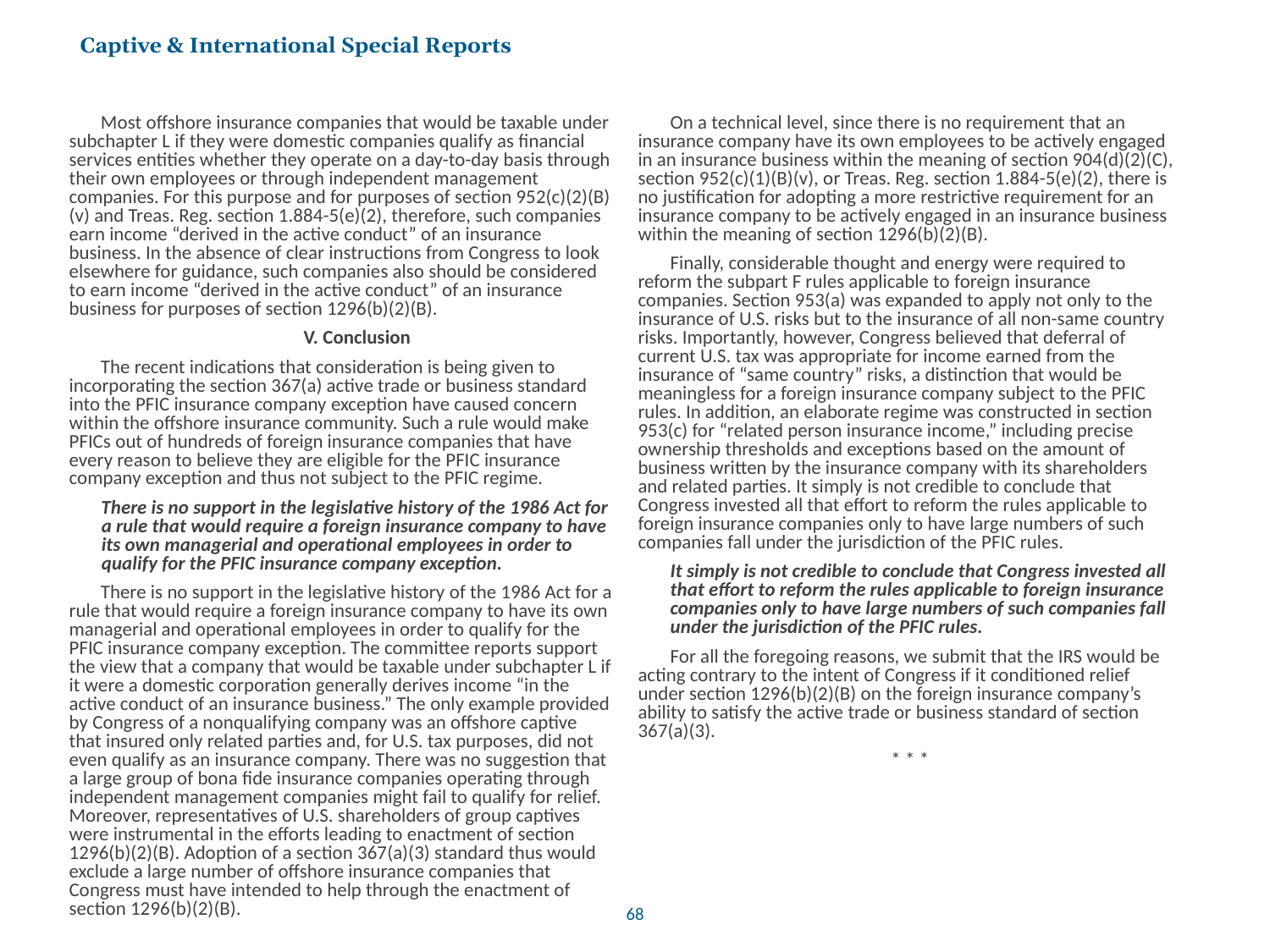

# Captive & International Special Reports
Most offshore insurance companies that would be taxable under subchapter L if they were domestic companies qualify as financial services entities whether they operate on a day-to-day basis through their own employees or through independent management companies. For this purpose and for purposes of section 952(c)(2)(B)(v) and Treas. Reg. section 1.884-5(e)(2), therefore, such companies earn income “derived in the active conduct” of an insurance business. In the absence of clear instructions from Congress to look elsewhere for guidance, such companies also should be considered to earn income “derived in the active conduct” of an insurance business for purposes of section 1296(b)(2)(B).
V. Conclusion
The recent indications that consideration is being given to incorporating the section 367(a) active trade or business standard into the PFIC insurance company exception have caused concern within the offshore insurance community. Such a rule would make PFICs out of hundreds of foreign insurance companies that have every reason to believe they are eligible for the PFIC insurance company exception and thus not subject to the PFIC regime.
There is no support in the legislative history of the 1986 Act for a rule that would require a foreign insurance company to have its own managerial and operational employees in order to qualify for the PFIC insurance company exception.
There is no support in the legislative history of the 1986 Act for a rule that would require a foreign insurance company to have its own managerial and operational employees in order to qualify for the PFIC insurance company exception. The committee reports support the view that a company that would be taxable under subchapter L if it were a domestic corporation generally derives income “in the active conduct of an insurance business.” The only example provided by Congress of a nonqualifying company was an offshore captive that insured only related parties and, for U.S. tax purposes, did not even qualify as an insurance company. There was no suggestion that a large group of bona fide insurance companies operating through independent management companies might fail to qualify for relief. Moreover, representatives of U.S. shareholders of group captives were instrumental in the efforts leading to enactment of section 1296(b)(2)(B). Adoption of a section 367(a)(3) standard thus would exclude a large number of offshore insurance companies that Congress must have intended to help through the enactment of section 1296(b)(2)(B).

On a technical level, since there is no requirement that an insurance company have its own employees to be actively engaged in an insurance business within the meaning of section 904(d)(2)(C), section 952(c)(1)(B)(v), or Treas. Reg. section 1.884-5(e)(2), there is no justification for adopting a more restrictive requirement for an insurance company to be actively engaged in an insurance business within the meaning of section 1296(b)(2)(B).
Finally, considerable thought and energy were required to reform the subpart F rules applicable to foreign insurance companies. Section 953(a) was expanded to apply not only to the insurance of U.S. risks but to the insurance of all non-same country risks. Importantly, however, Congress believed that deferral of current U.S. tax was appropriate for income earned from the insurance of “same country” risks, a distinction that would be meaningless for a foreign insurance company subject to the PFIC rules. In addition, an elaborate regime was constructed in section 953(c) for “related person insurance income,” including precise ownership thresholds and exceptions based on the amount of business written by the insurance company with its shareholders and related parties. It simply is not credible to conclude that Congress invested all that effort to reform the rules applicable to foreign insurance companies only to have large numbers of such companies fall under the jurisdiction of the PFIC rules.
It simply is not credible to conclude that Congress invested all that effort to reform the rules applicable to foreign insurance companies only to have large numbers of such companies fall under the jurisdiction of the PFIC rules.
For all the foregoing reasons, we submit that the IRS would be acting contrary to the intent of Congress if it conditioned relief under section 1296(b)(2)(B) on the foreign insurance company’s ability to satisfy the active trade or business standard of section 367(a)(3).
* * *
68